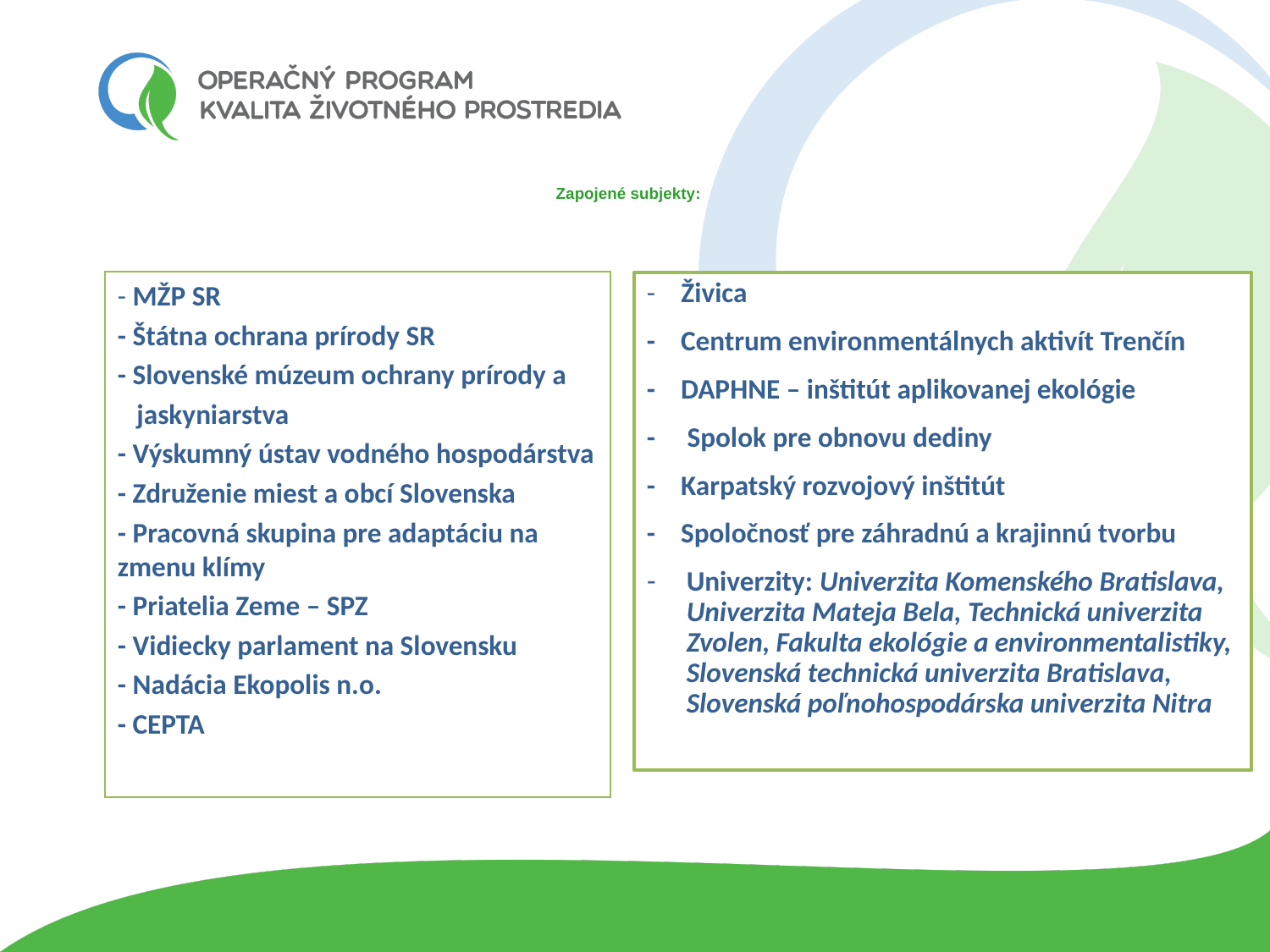

# Zapojené subjekty:
- MŽP SR
- Štátna ochrana prírody SR
- Slovenské múzeum ochrany prírody a
   jaskyniarstva
- Výskumný ústav vodného hospodárstva
- Združenie miest a obcí Slovenska
- Pracovná skupina pre adaptáciu na zmenu klímy
- Priatelia Zeme – SPZ
- Vidiecky parlament na Slovensku
- Nadácia Ekopolis n.o.
- CEPTA

-    Živica
-    Centrum environmentálnych aktivít Trenčín
-    DAPHNE – inštitút aplikovanej ekológie
-     Spolok pre obnovu dediny
-    Karpatský rozvojový inštitút
-    Spoločnosť pre záhradnú a krajinnú tvorbu
Univerzity: Univerzita Komenského Bratislava,  Univerzita Mateja Bela, Technická univerzita Zvolen, Fakulta ekológie a environmentalistiky, Slovenská technická univerzita Bratislava, Slovenská poľnohospodárska univerzita Nitra